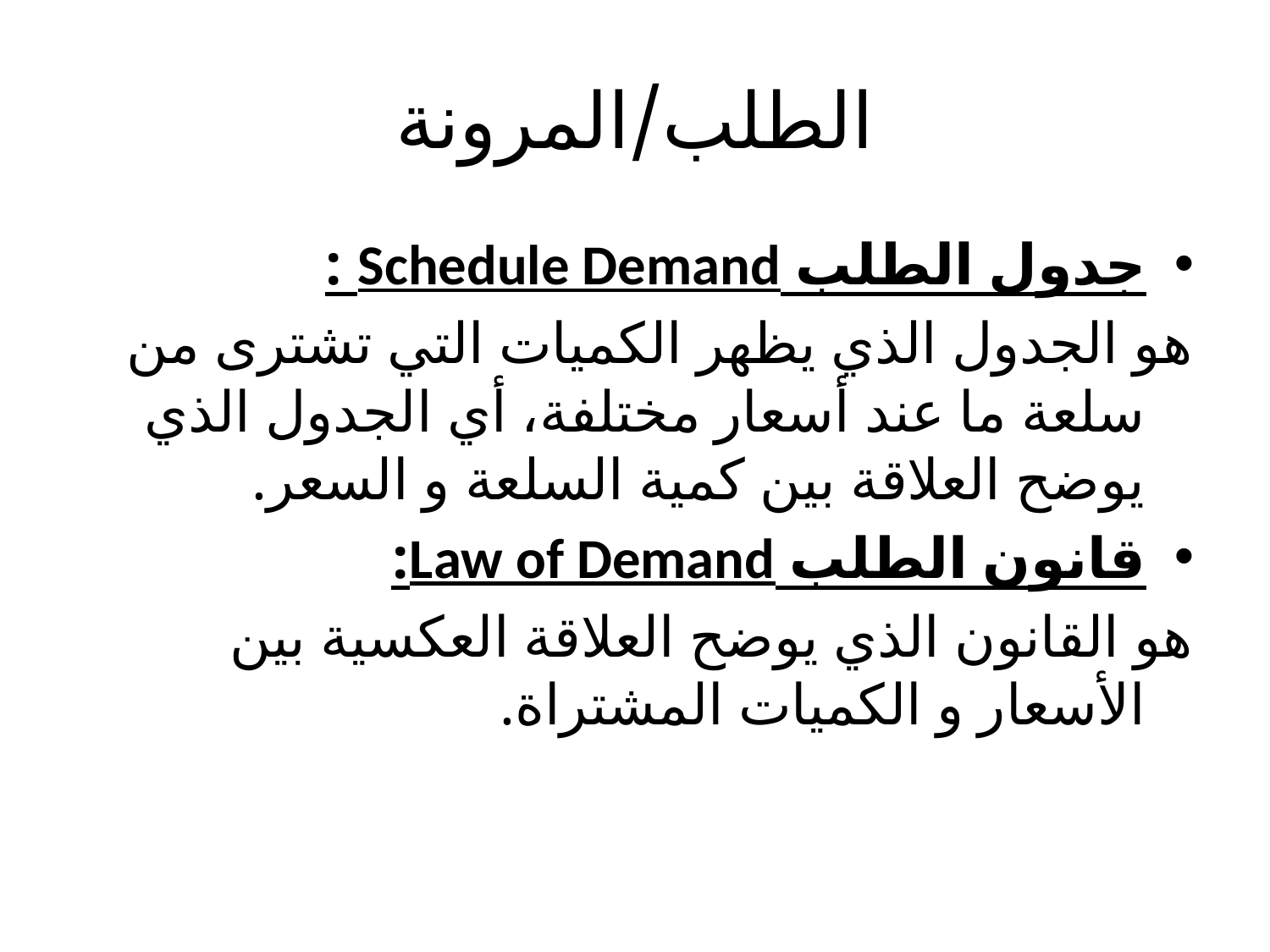

# الطلب/المرونة
جدول الطلب Schedule Demand :
هو الجدول الذي يظهر الكميات التي تشترى من سلعة ما عند أسعار مختلفة، أي الجدول الذي يوضح العلاقة بين كمية السلعة و السعر.
قانون الطلب Law of Demand:
	هو القانون الذي يوضح العلاقة العكسية بين الأسعار و الكميات المشتراة.